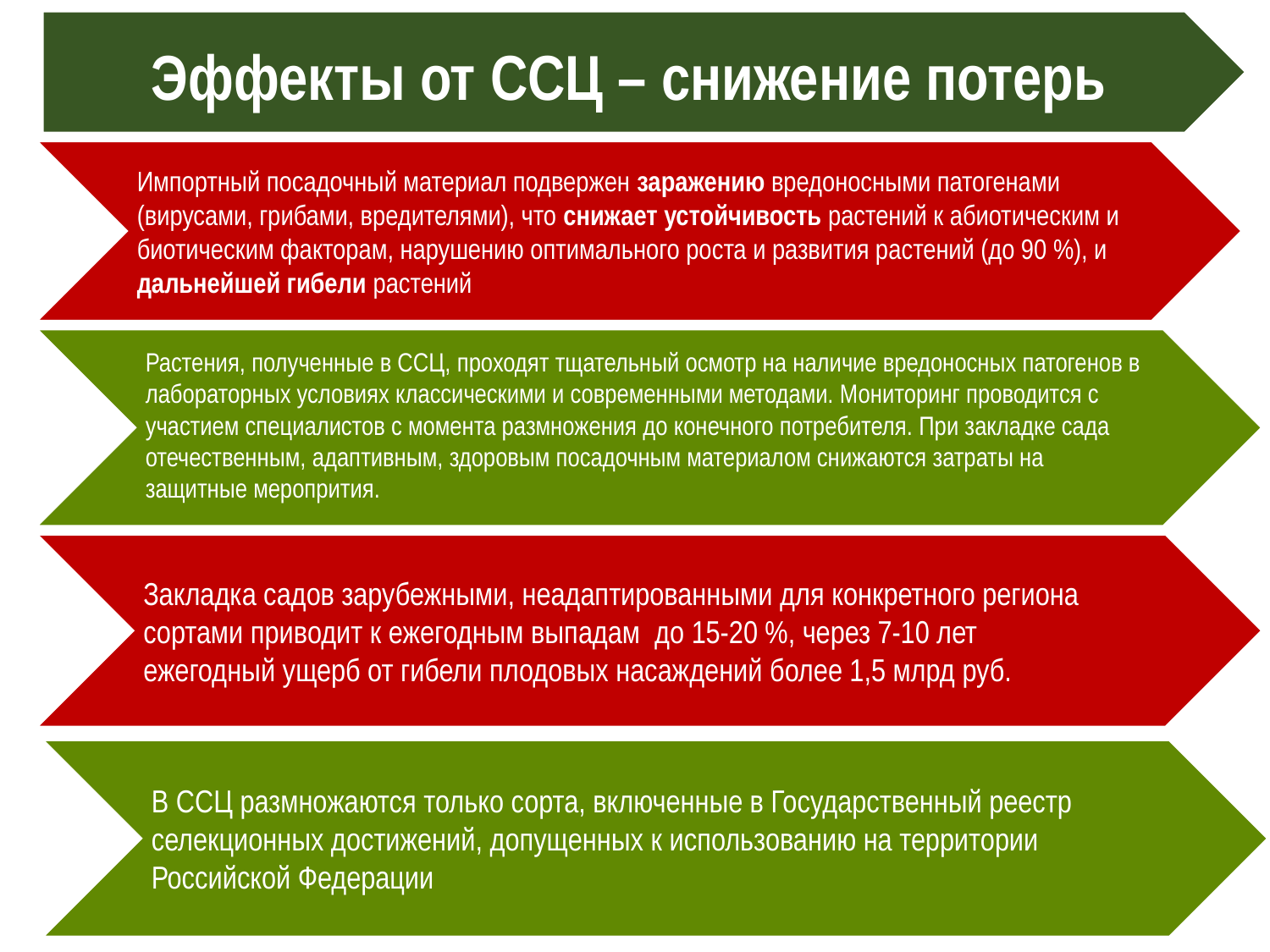

Эффекты от ССЦ – снижение потерь
Импортный посадочный материал подвержен заражению вредоносными патогенами (вирусами, грибами, вредителями), что снижает устойчивость растений к абиотическим и биотическим факторам, нарушению оптимального роста и развития растений (до 90 %), и дальнейшей гибели растений

Растения, полученные в ССЦ, проходят тщательный осмотр на наличие вредоносных патогенов в лабораторных условиях классическими и современными методами. Мониторинг проводится с участием специалистов с момента размножения до конечного потребителя. При закладке сада отечественным, адаптивным, здоровым посадочным материалом снижаются затраты на защитные меропрития.

Закладка садов зарубежными, неадаптированными для конкретного региона  сортами приводит к ежегодным выпадам  до 15-20 %, через 7-10 лет              ежегодный ущерб от гибели плодовых насаждений более 1,5 млрд руб.
В ССЦ размножаются только сорта, включенные в Государственный реестр селекционных достижений, допущенных к использованию на территории Российской Федерации